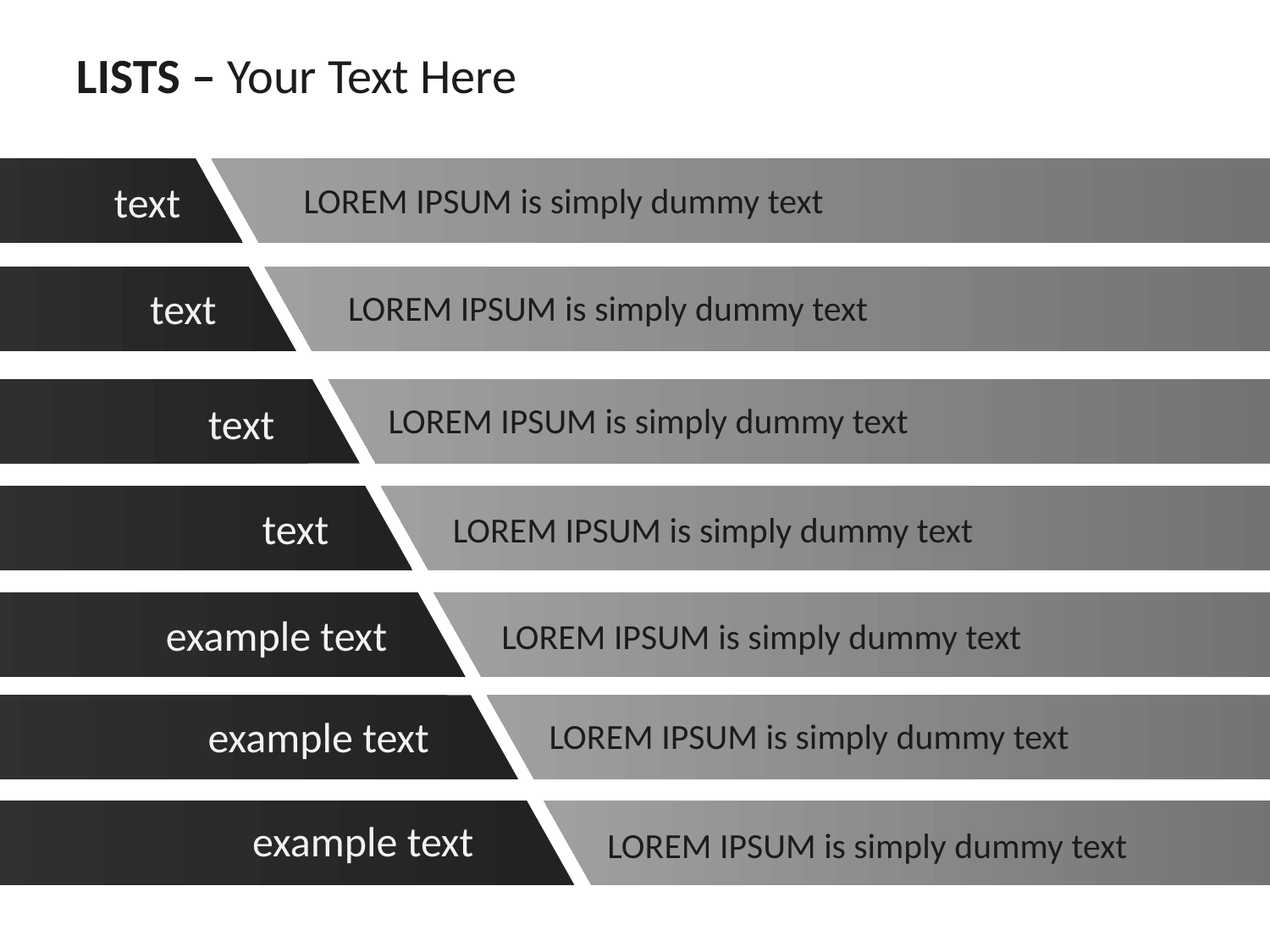

LISTS – Your Text Here

text
LOREM IPSUM is simply dummy text

text
LOREM IPSUM is simply dummy text

text
LOREM IPSUM is simply dummy text

text
LOREM IPSUM is simply dummy text

example text
LOREM IPSUM is simply dummy text

example text
LOREM IPSUM is simply dummy text

example text
LOREM IPSUM is simply dummy text